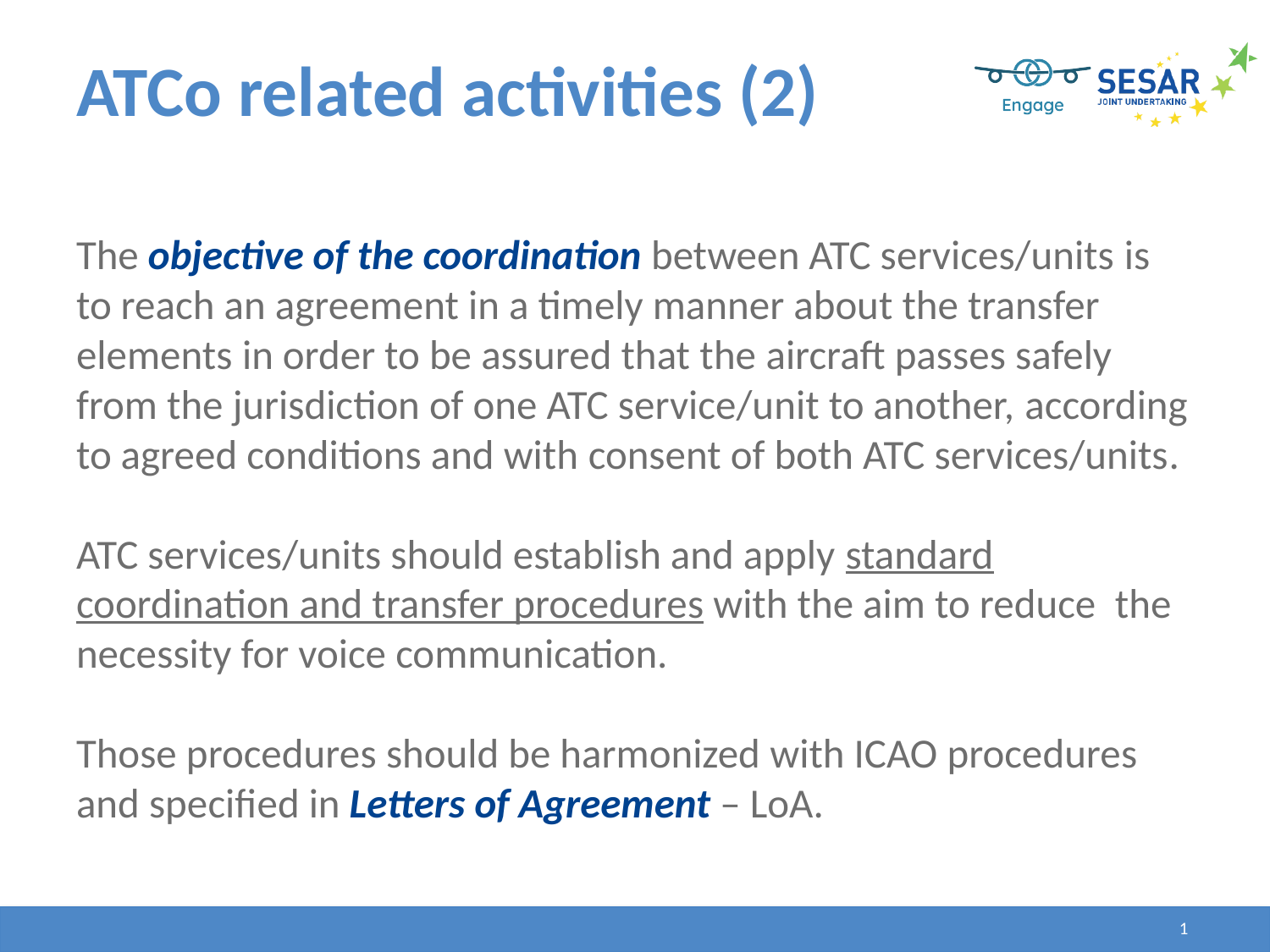

# ATCo related activities (2)
The objective of the coordination between ATC services/units is to reach an agreement in a timely manner about the transfer elements in order to be assured that the aircraft passes safely from the jurisdiction of one ATC service/unit to another, according to agreed conditions and with consent of both ATC services/units.

ATC services/units should establish and apply standard coordination and transfer procedures with the aim to reduce  the necessity for voice communication.

Those procedures should be harmonized with ICAO procedures and specified in Letters of Agreement – LoA.

36